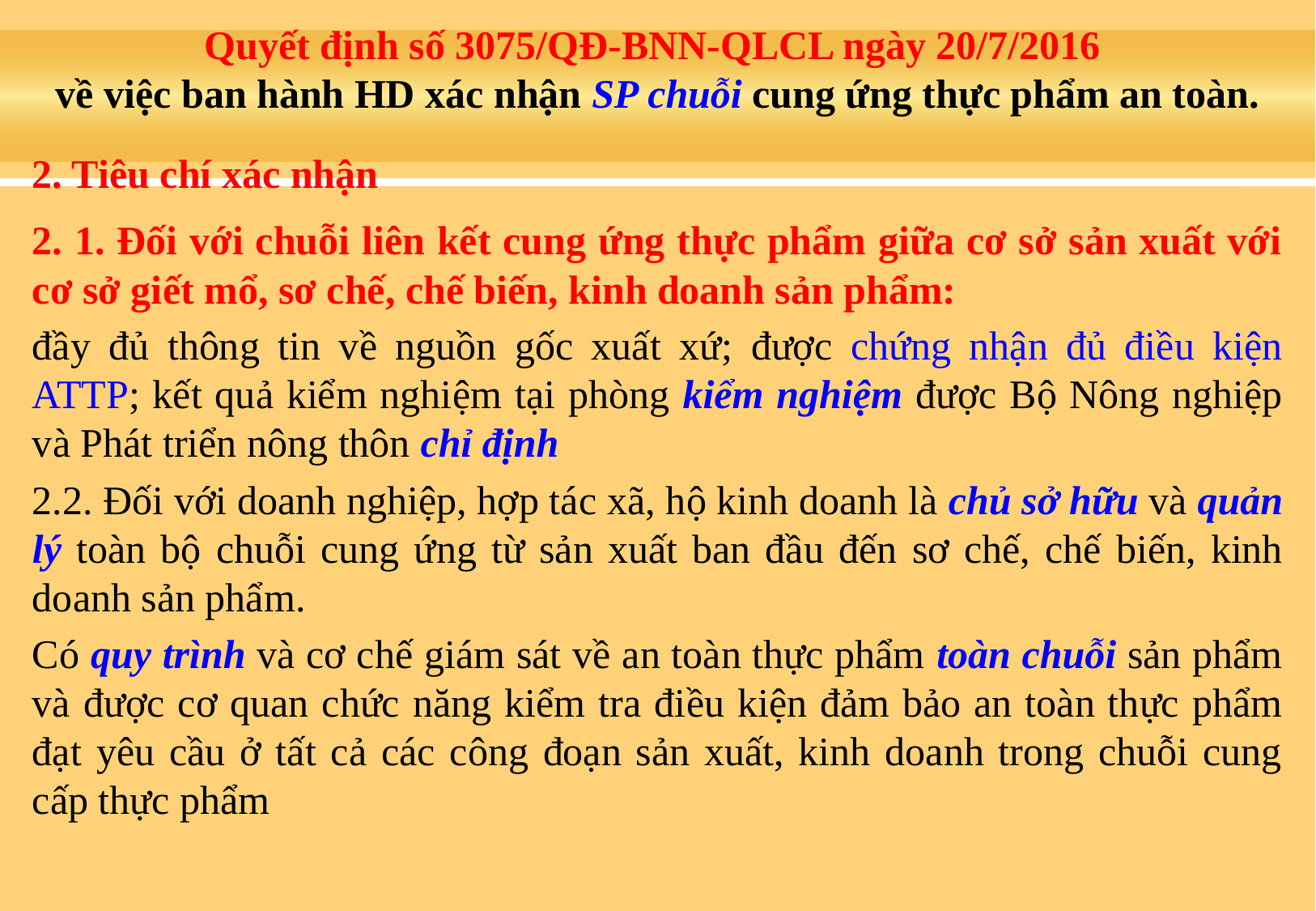

# Quyết định số 3075/QĐ-BNN-QLCL ngày 20/7/2016 về việc ban hành HD xác nhận SP chuỗi cung ứng thực phẩm an toàn.
2. Tiêu chí xác nhận
2. 1. Đối với chuỗi liên kết cung ứng thực phẩm giữa cơ sở sản xuất với cơ sở giết mổ, sơ chế, chế biến, kinh doanh sản phẩm:
đầy đủ thông tin về nguồn gốc xuất xứ; được chứng nhận đủ điều kiện ATTP; kết quả kiểm nghiệm tại phòng kiểm nghiệm được Bộ Nông nghiệp và Phát triển nông thôn chỉ định
2.2. Đối với doanh nghiệp, hợp tác xã, hộ kinh doanh là chủ sở hữu và quản lý toàn bộ chuỗi cung ứng từ sản xuất ban đầu đến sơ chế, chế biến, kinh doanh sản phẩm.
Có quy trình và cơ chế giám sát về an toàn thực phẩm toàn chuỗi sản phẩm và được cơ quan chức năng kiểm tra điều kiện đảm bảo an toàn thực phẩm đạt yêu cầu ở tất cả các công đoạn sản xuất, kinh doanh trong chuỗi cung cấp thực phẩm